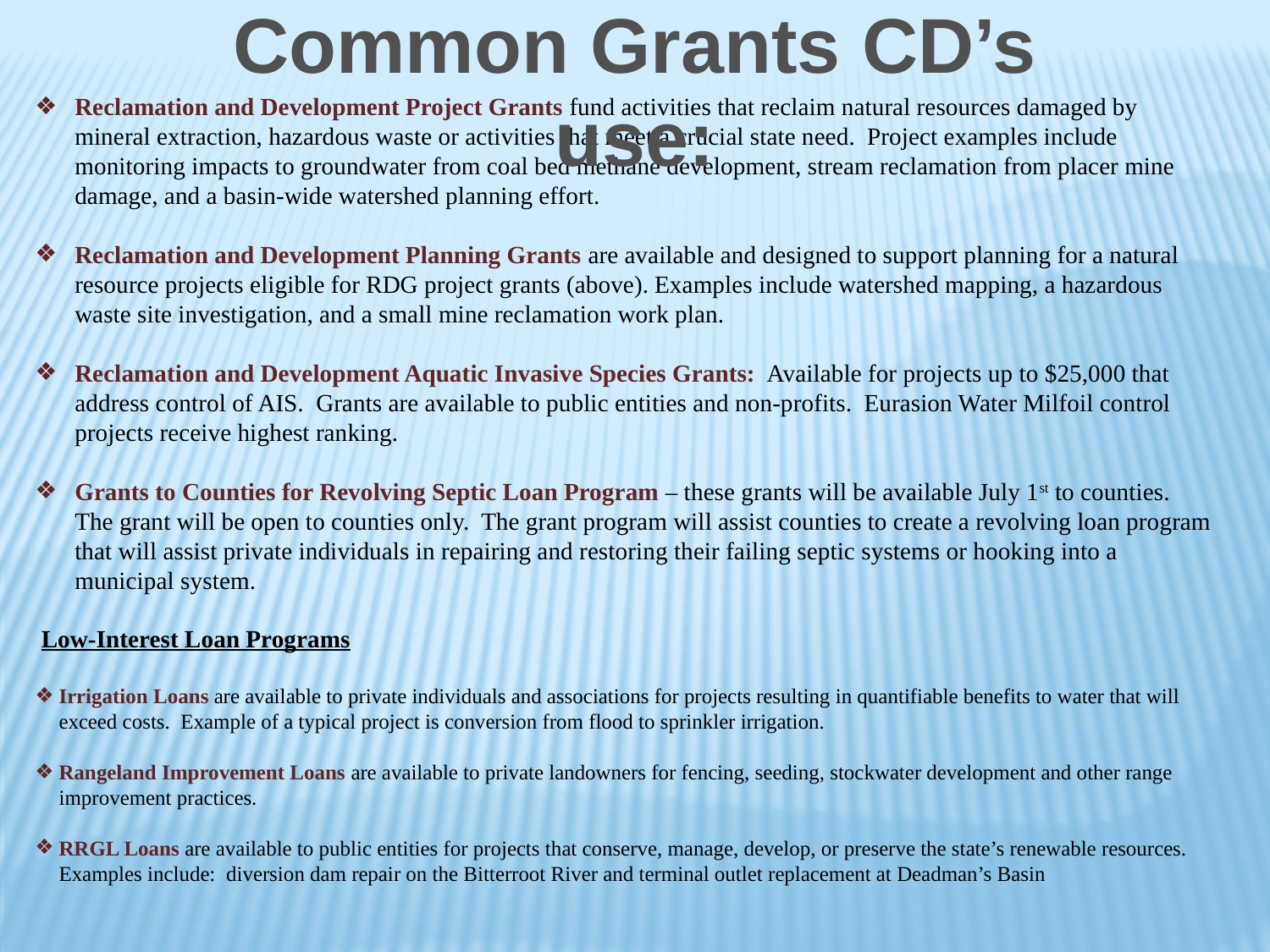

Common Grants CD’s use:
Reclamation and Development Project Grants fund activities that reclaim natural resources damaged by mineral extraction, hazardous waste or activities that meet a crucial state need.  Project examples include  monitoring impacts to groundwater from coal bed methane development, stream reclamation from placer mine damage, and a basin-wide watershed planning effort.

Reclamation and Development Planning Grants are available and designed to support planning for a natural resource projects eligible for RDG project grants (above). Examples include watershed mapping, a hazardous waste site investigation, and a small mine reclamation work plan.

Reclamation and Development Aquatic Invasive Species Grants:  Available for projects up to $25,000 that address control of AIS.  Grants are available to public entities and non-profits.  Eurasion Water Milfoil control projects receive highest ranking.

Grants to Counties for Revolving Septic Loan Program – these grants will be available July 1st to counties.  The grant will be open to counties only.  The grant program will assist counties to create a revolving loan program that will assist private individuals in repairing and restoring their failing septic systems or hooking into a municipal system.

 Low-Interest Loan Programs

Irrigation Loans are available to private individuals and associations for projects resulting in quantifiable benefits to water that will exceed costs.  Example of a typical project is conversion from flood to sprinkler irrigation.

Rangeland Improvement Loans are available to private landowners for fencing, seeding, stockwater development and other range improvement practices.

RRGL Loans are available to public entities for projects that conserve, manage, develop, or preserve the state’s renewable resources.  Examples include:  diversion dam repair on the Bitterroot River and terminal outlet replacement at Deadman’s Basin